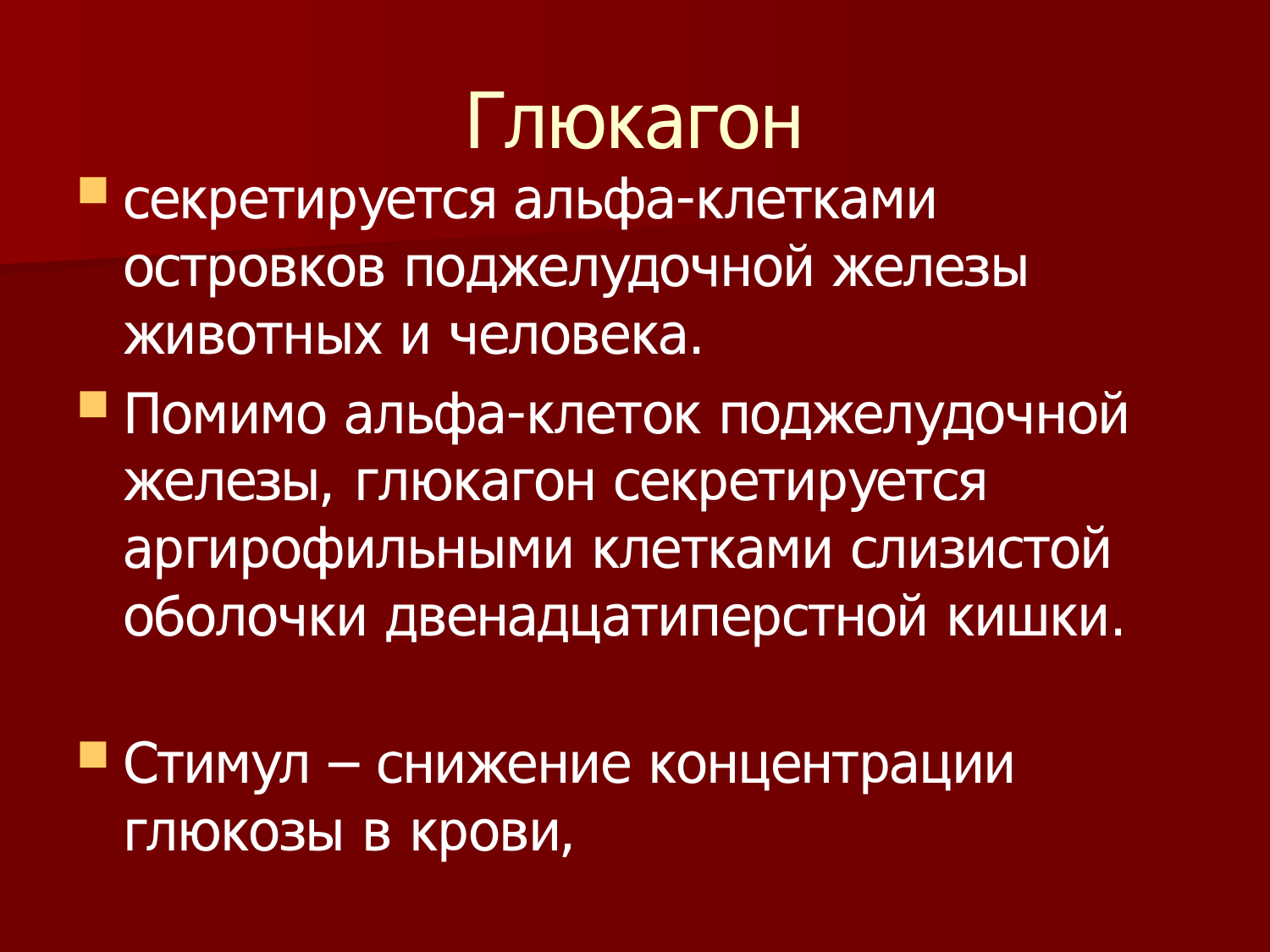

# Глюкагон
секретируется альфа-клетками островков поджелудочной железы животных и человека.
Помимо альфа-клеток поджелудочной железы, глюкагон секретируется аргирофильными клетками слизистой оболочки двенадцатиперстной кишки.
Стимул – снижение концентрации глюкозы в крови,